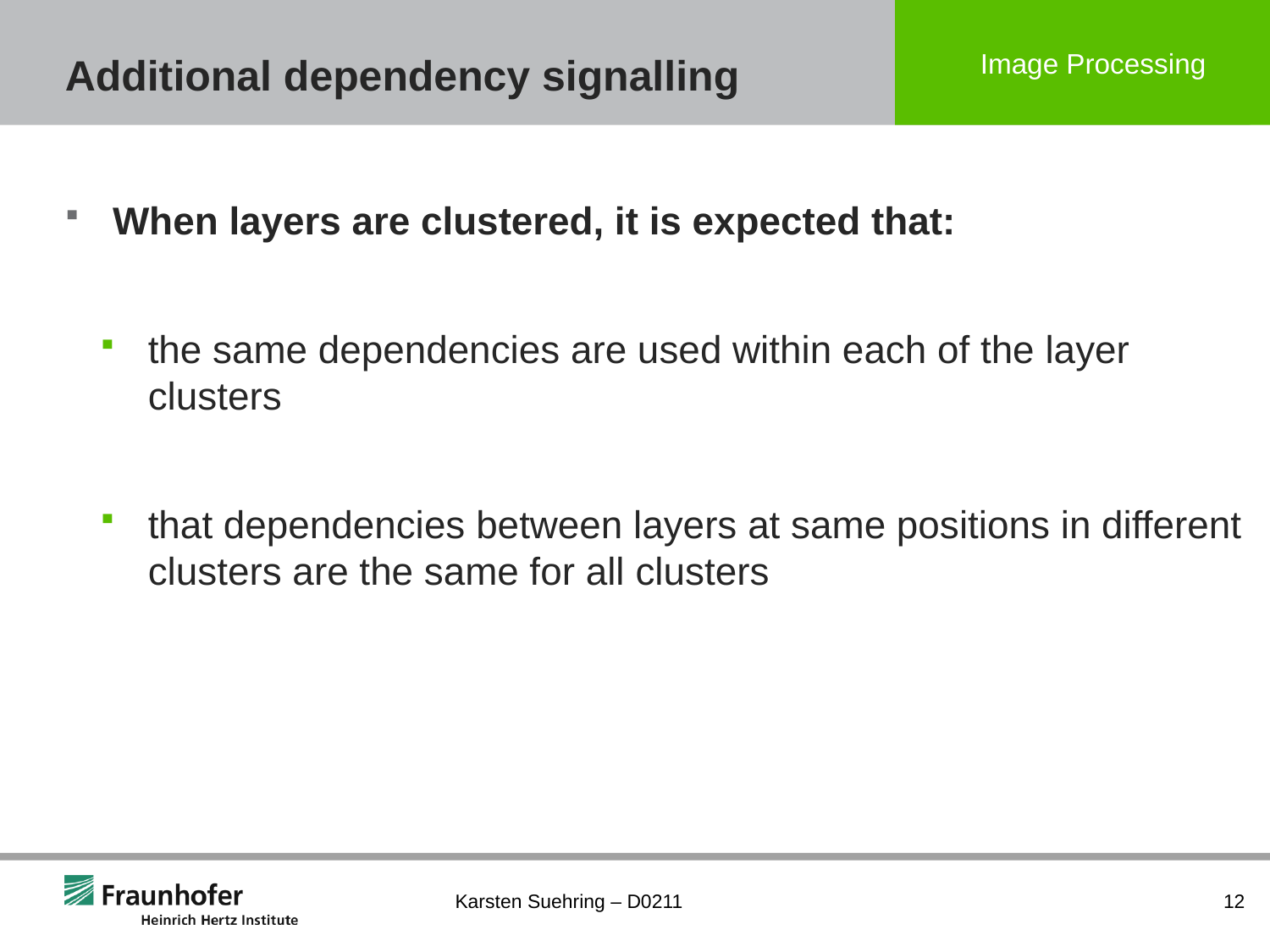

# Additional dependency signalling
When layers are clustered, it is expected that:

the same dependencies are used within each of the layer clusters

that dependencies between layers at same positions in different clusters are the same for all clusters

Karsten Suehring – D0211
12